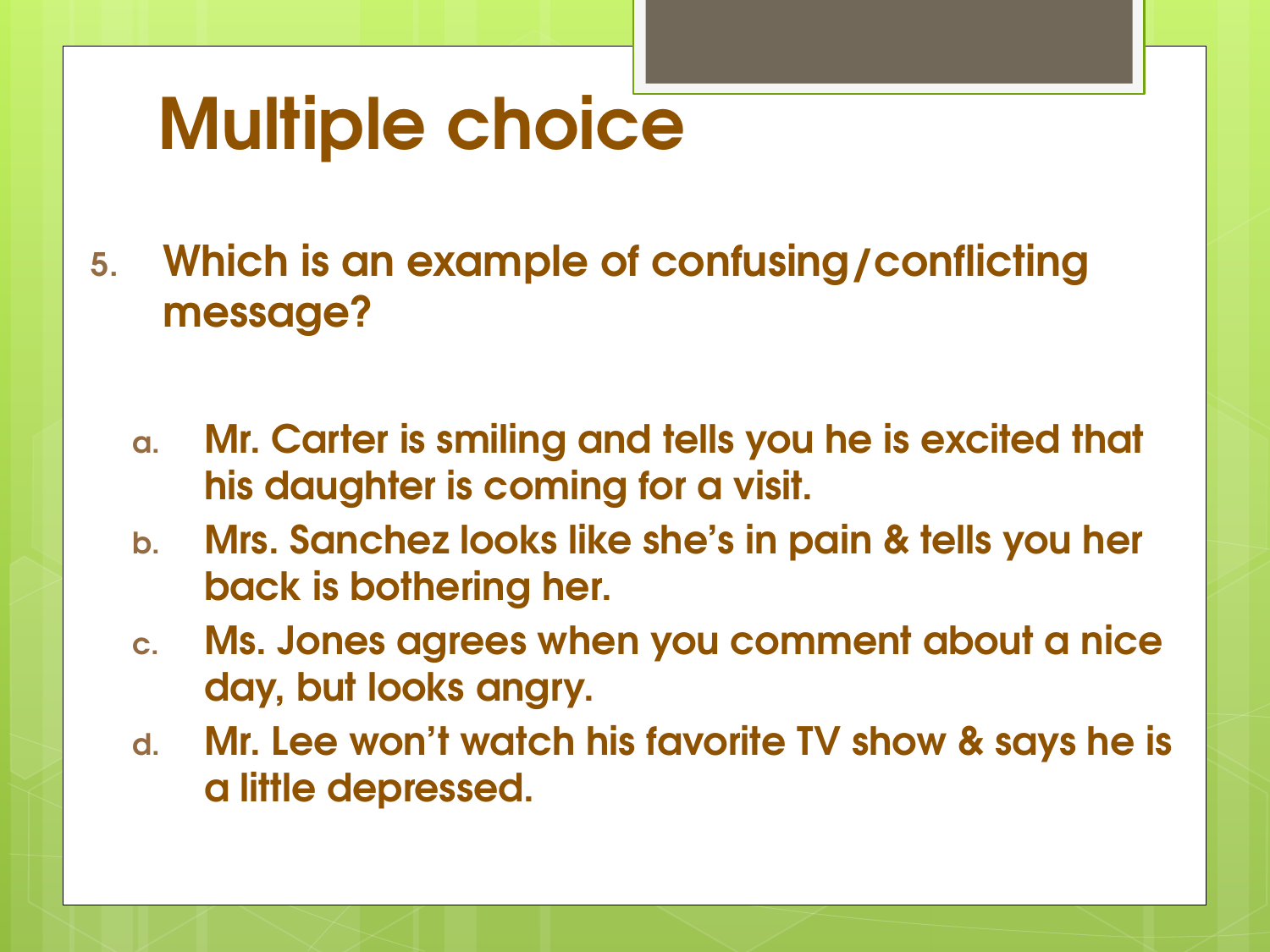

# Multiple choice
Which is an example of confusing/conflicting message?

Mr. Carter is smiling and tells you he is excited that his daughter is coming for a visit.
Mrs. Sanchez looks like she’s in pain & tells you her back is bothering her.
Ms. Jones agrees when you comment about a nice day, but looks angry.
Mr. Lee won’t watch his favorite TV show & says he is a little depressed.